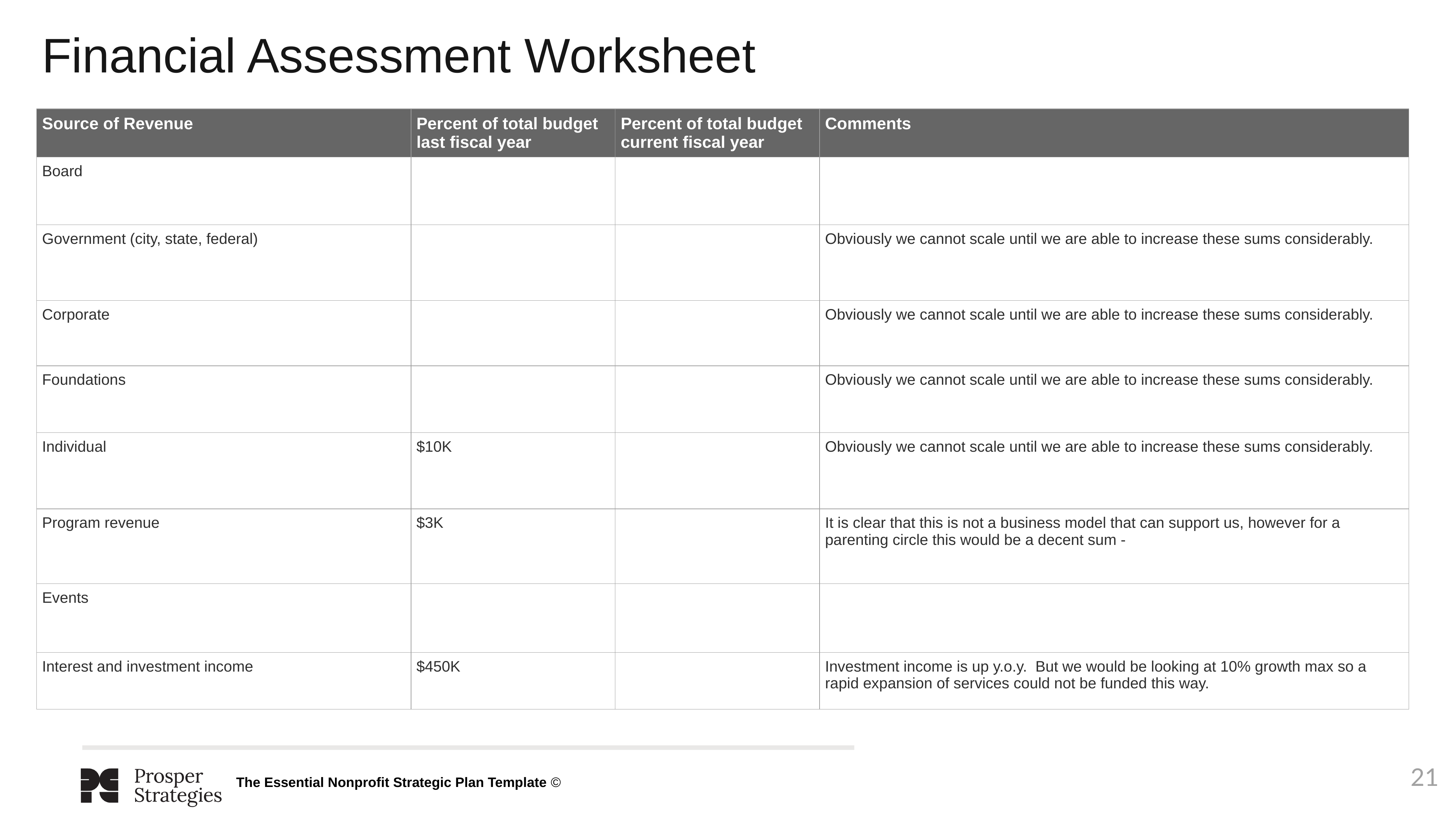

Financial Assessment Worksheet
| Source of Revenue | Percent of total budget last fiscal year | Percent of total budget current fiscal year | Comments |
| --- | --- | --- | --- |
| Board |  |  |  |
| Government (city, state, federal) |  |  | Obviously we cannot scale until we are able to increase these sums considerably. |
| Corporate |  |  | Obviously we cannot scale until we are able to increase these sums considerably. |
| Foundations |  |  | Obviously we cannot scale until we are able to increase these sums considerably. |
| Individual | $10K |  | Obviously we cannot scale until we are able to increase these sums considerably. |
| Program revenue | $3K |  | It is clear that this is not a business model that can support us, however for a parenting circle this would be a decent sum - |
| Events |  |  |  |
| Interest and investment income | $450K |  | Investment income is up y.o.y. But we would be looking at 10% growth max so a rapid expansion of services could not be funded this way. |
21